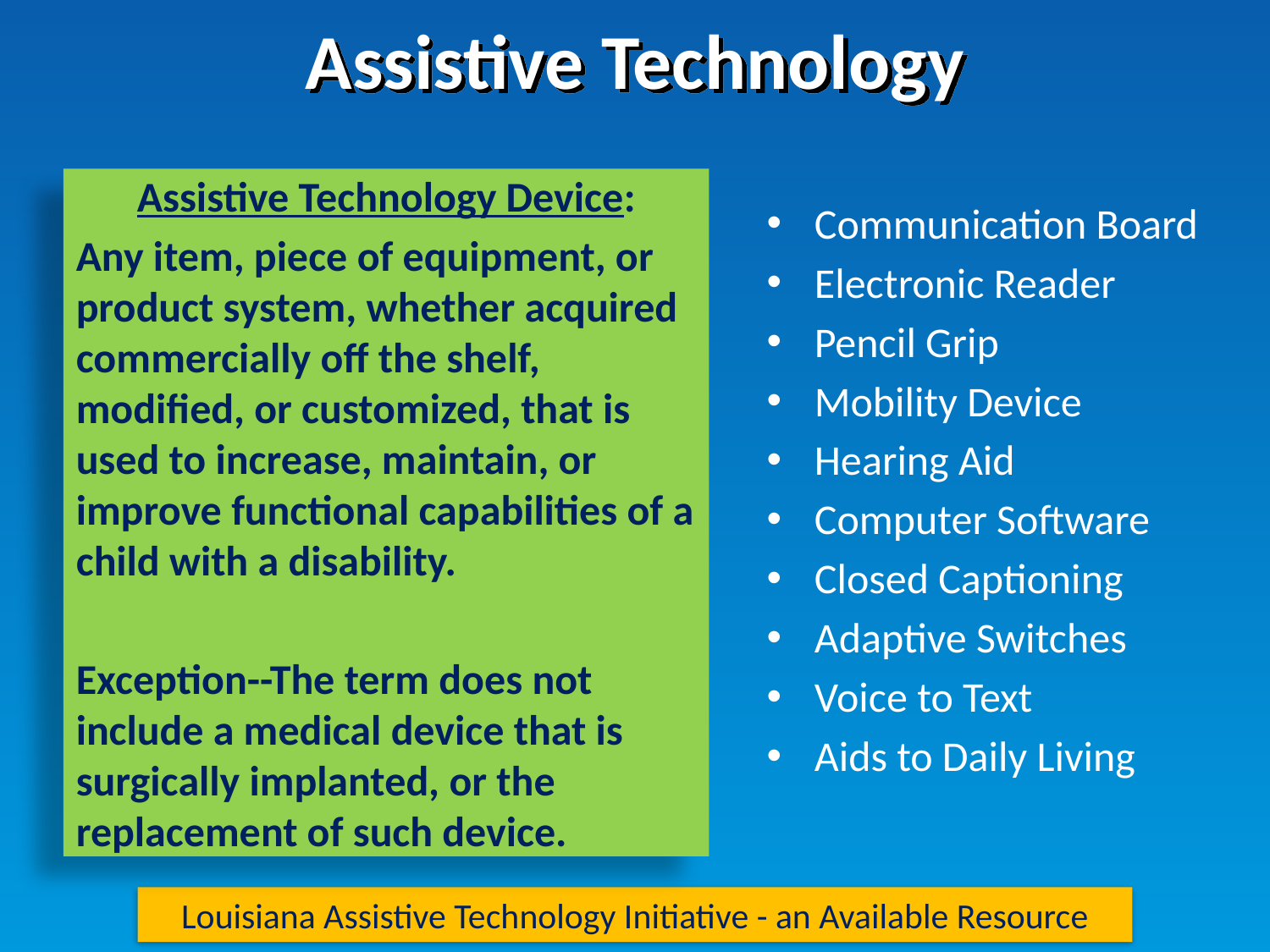

# Assistive Technology
Assistive Technology Device:
Any item, piece of equipment, or product system, whether acquired commercially off the shelf, modified, or customized, that is used to increase, maintain, or improve functional capabilities of a child with a disability.

Exception--The term does not include a medical device that is surgically implanted, or the replacement of such device.
Communication Board
Electronic Reader
Pencil Grip
Mobility Device
Hearing Aid
Computer Software
Closed Captioning
Adaptive Switches
Voice to Text
Aids to Daily Living

Louisiana Assistive Technology Initiative - an Available Resource